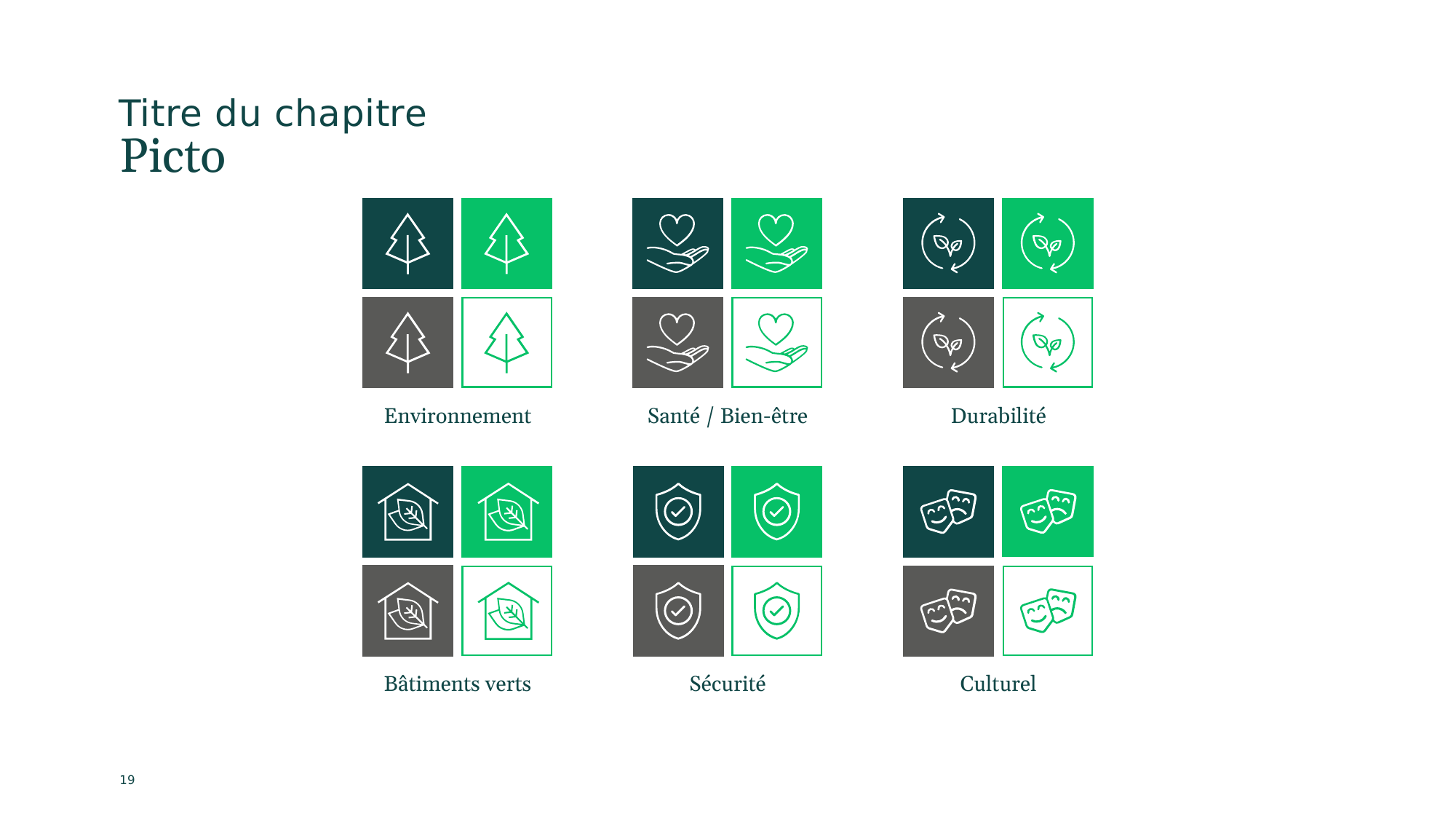

Titre du chapitre
# Picto

Environnement
Santé / Bien-être
Durabilité

Bâtiments verts
Sécurité
Culturel

19